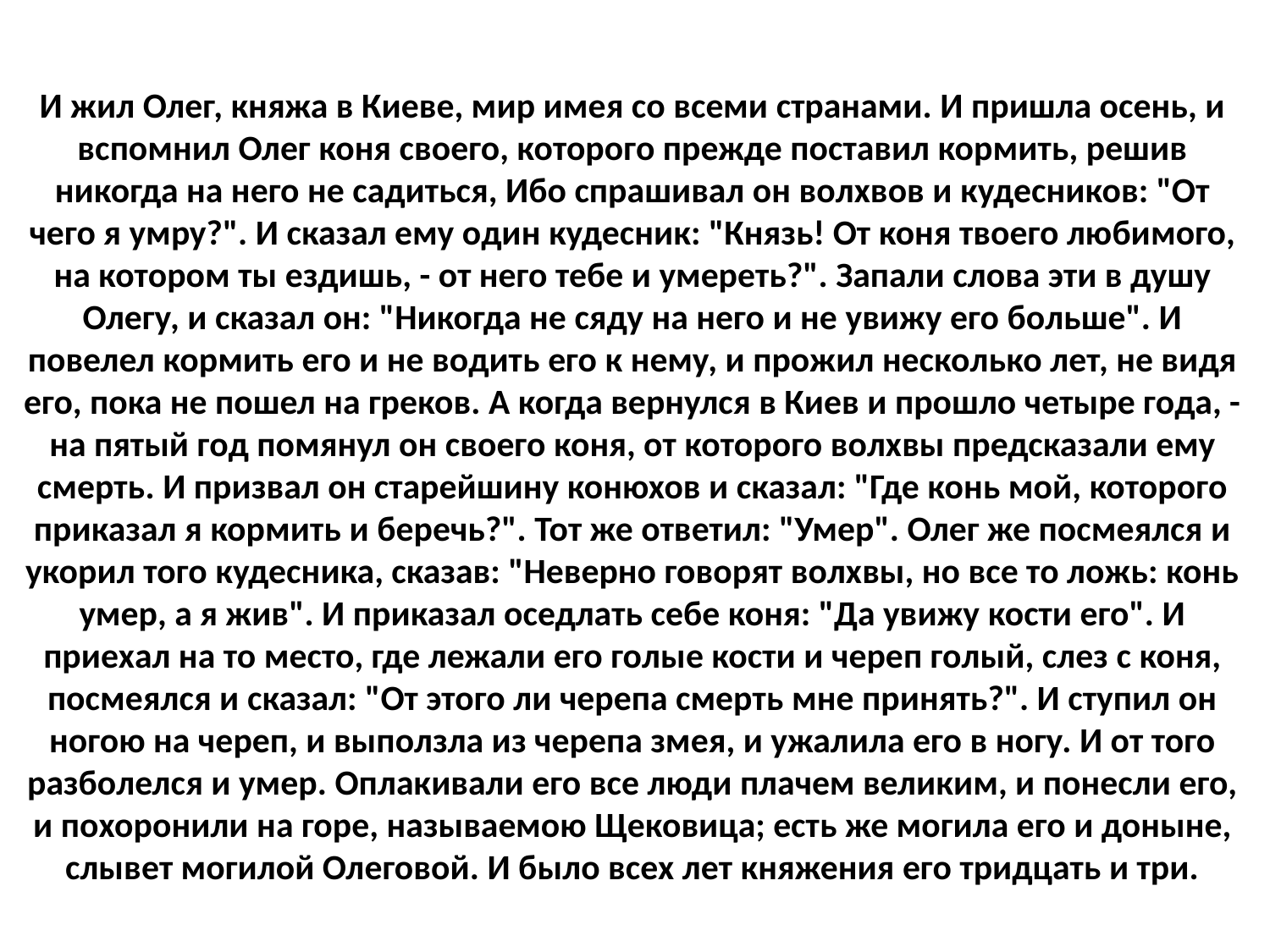

И жил Олег, княжа в Киеве, мир имея со всеми странами. И пришла осень, и вспомнил Олег коня своего, которого прежде поставил кормить, решив никогда на него не садиться, Ибо спрашивал он волхвов и кудесников: "От чего я умру?". И сказал ему один кудесник: "Князь! От коня твоего любимого, на котором ты ездишь, - от него тебе и умереть?". Запали слова эти в душу Олегу, и сказал он: "Никогда не сяду на него и не увижу его больше". И повелел кормить его и не водить его к нему, и прожил несколько лет, не видя его, пока не пошел на греков. А когда вернулся в Киев и прошло четыре года, - на пятый год помянул он своего коня, от которого волхвы предсказали ему смерть. И призвал он старейшину конюхов и сказал: "Где конь мой, которого приказал я кормить и беречь?". Тот же ответил: "Умер". Олег же посмеялся и укорил того кудесника, сказав: "Неверно говорят волхвы, но все то ложь: конь умер, а я жив". И приказал оседлать себе коня: "Да увижу кости его". И приехал на то место, где лежали его голые кости и череп голый, слез с коня, посмеялся и сказал: "От этого ли черепа смерть мне принять?". И ступил он ногою на череп, и выползла из черепа змея, и ужалила его в ногу. И от того разболелся и умер. Оплакивали его все люди плачем великим, и понесли его, и похоронили на горе, называемою Щековица; есть же могила его и доныне, слывет могилой Олеговой. И было всех лет княжения его тридцать и три.